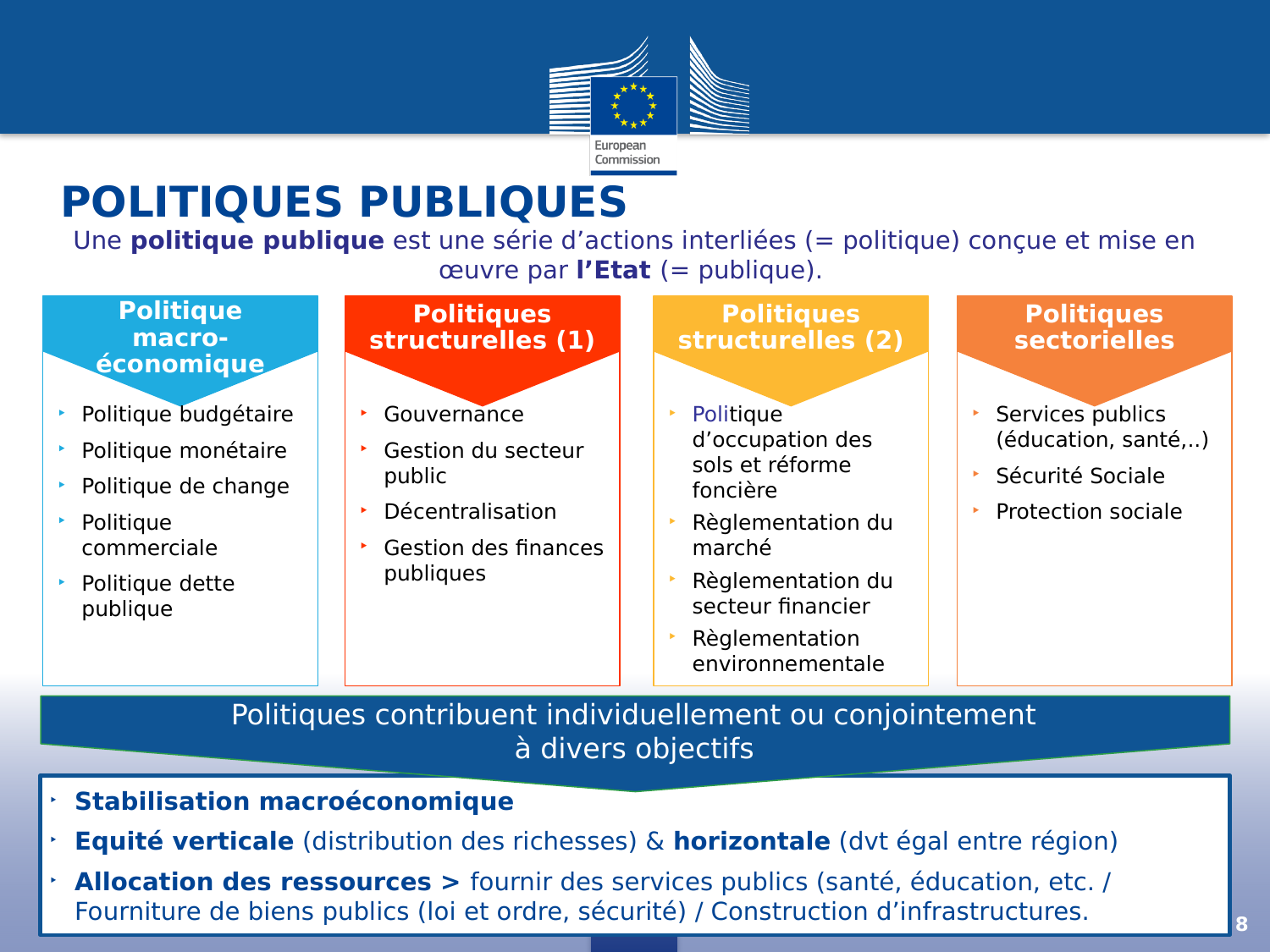

# Politiques publiques

Une politique publique est une série d’actions interliées (= politique) conçue et mise en œuvre par l’Etat (= publique).
Politiques
structurelles (1)
Politiques
structurelles (2)
Politiques
sectorielles

Politique
macro-économique
Politique budgétaire
Politique monétaire
Politique de change
Politique commerciale
Politique dette publique
Gouvernance
Gestion du secteur public
Décentralisation
Gestion des finances publiques

Politique d’occupation des sols et réforme foncière
Règlementation du marché
Règlementation du  secteur financier
Règlementation environnementale
Services publics (éducation, santé,..)
Sécurité Sociale
Protection sociale

Politiques contribuent individuellement ou conjointement
à divers objectifs
Stabilisation macroéconomique
Equité verticale (distribution des richesses) & horizontale (dvt égal entre région)
Allocation des ressources > fournir des services publics (santé, éducation, etc. / Fourniture de biens publics (loi et ordre, sécurité) / Construction d’infrastructures.
8